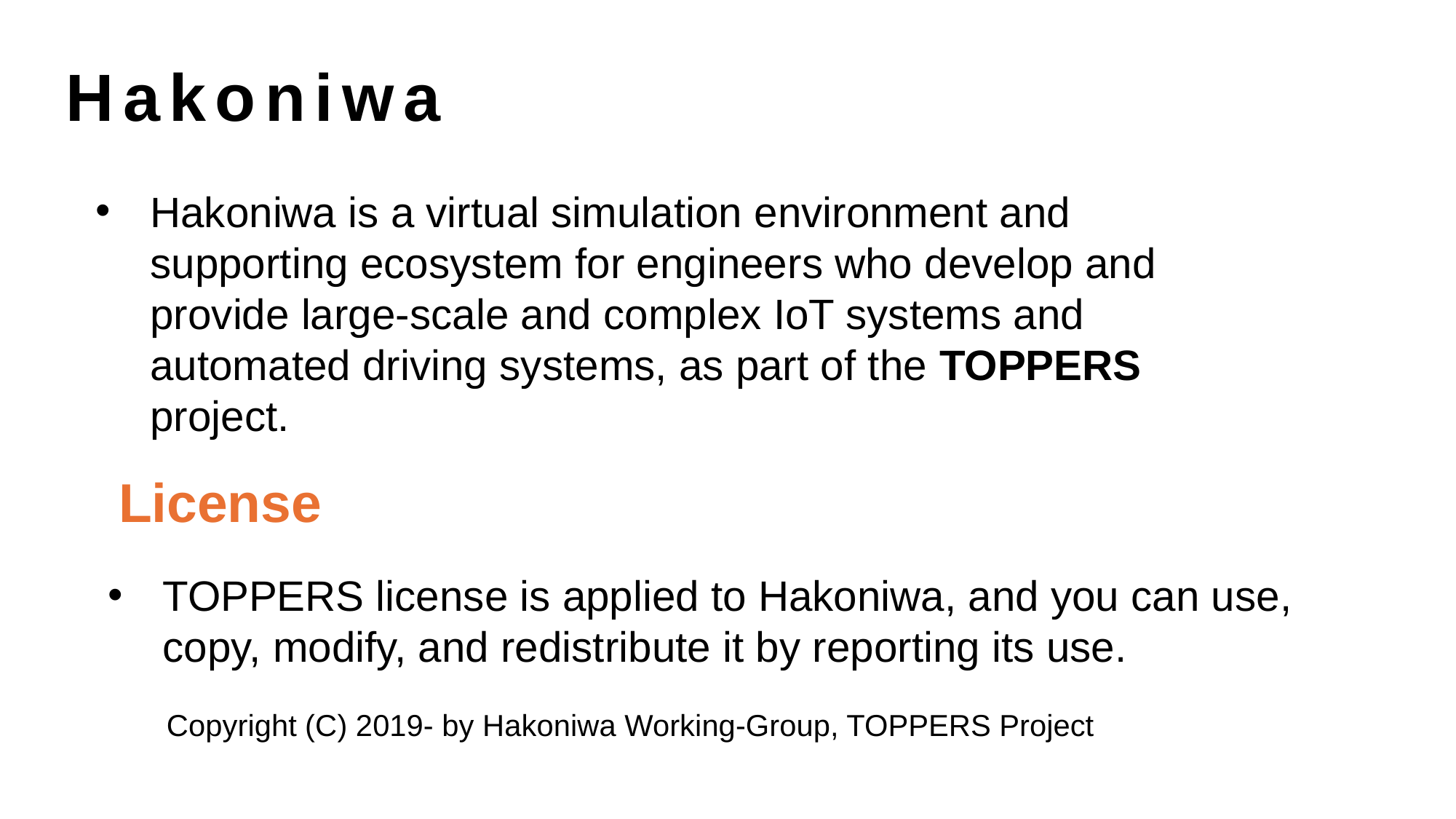

Hakoniwa
Hakoniwa is a virtual simulation environment and supporting ecosystem for engineers who develop and provide large-scale and complex IoT systems and automated driving systems, as part of the TOPPERS project.
License
TOPPERS license is applied to Hakoniwa, and you can use, copy, modify, and redistribute it by reporting its use.
Copyright (C) 2019- by Hakoniwa Working-Group, TOPPERS Project